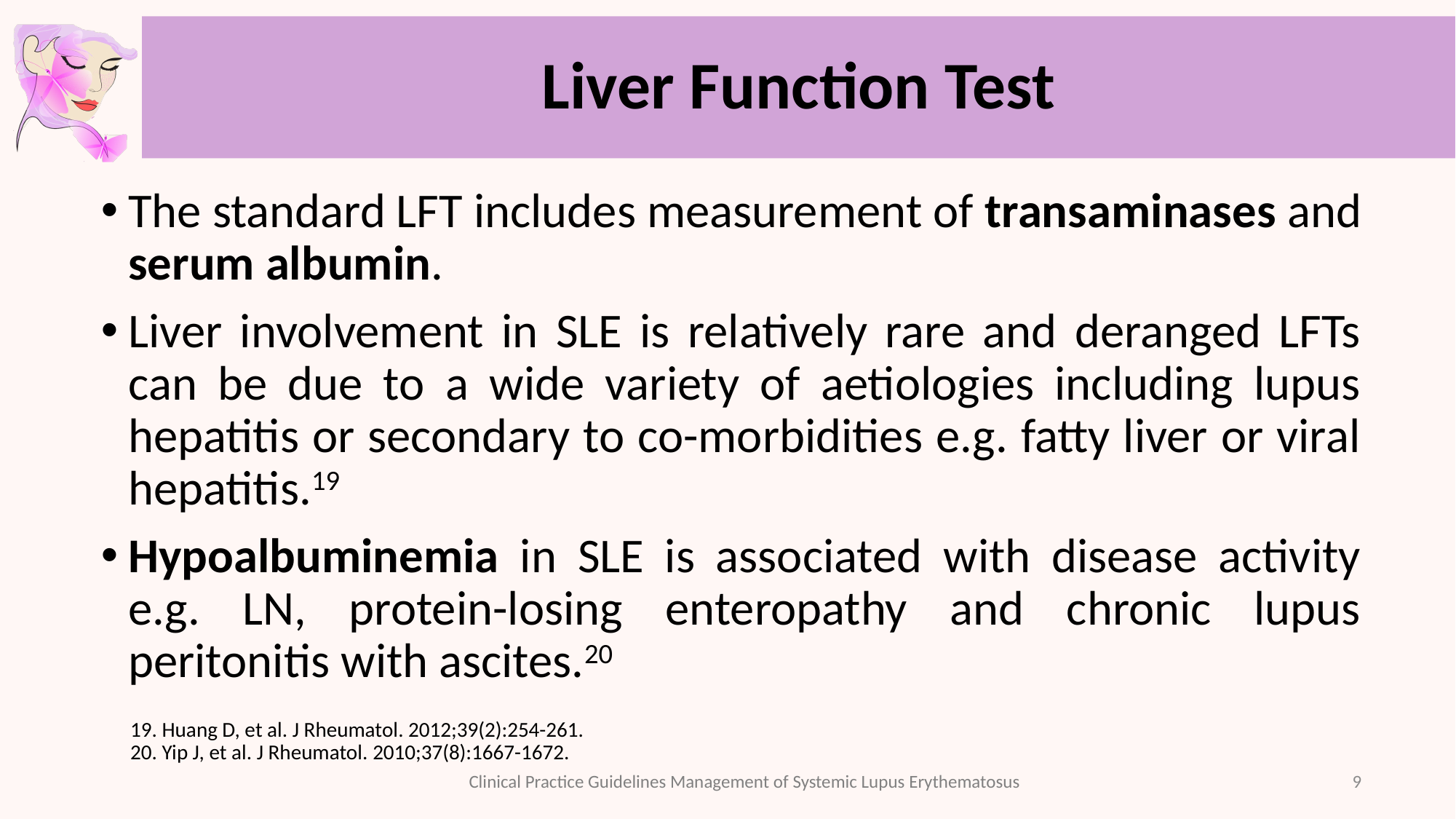

# Liver Function Test
The standard LFT includes measurement of transaminases and serum albumin.
Liver involvement in SLE is relatively rare and deranged LFTs can be due to a wide variety of aetiologies including lupus hepatitis or secondary to co-morbidities e.g. fatty liver or viral hepatitis.19
Hypoalbuminemia in SLE is associated with disease activity e.g. LN, protein-losing enteropathy and chronic lupus peritonitis with ascites.20
19. Huang D, et al. J Rheumatol. 2012;39(2):254-261.
20. Yip J, et al. J Rheumatol. 2010;37(8):1667-1672.
9